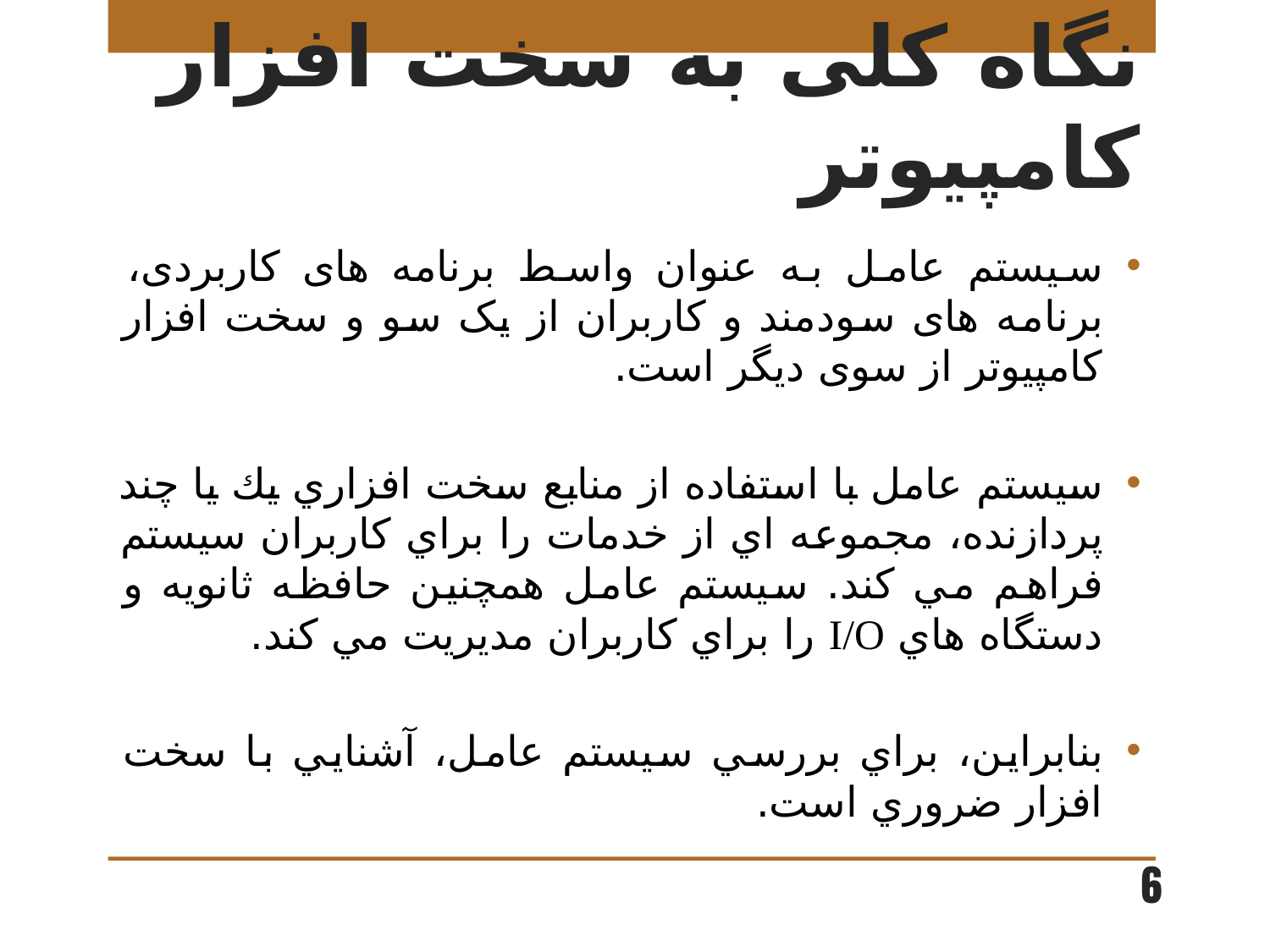

# نگاه کلی به سخت افزار کامپیوتر
سیستم عامل به عنوان واسط برنامه های کاربردی، برنامه های سودمند و کاربران از یک سو و سخت افزار کامپیوتر از سوی دیگر است.

سيستم عامل با استفاده از منابع سخت افزاري يك يا چند پردازنده، مجموعه اي از خدمات را براي كاربران سيستم فراهم مي كند. سيستم عامل همچنين حافظه ثانويه و دستگاه هاي I/O را براي كاربران مديريت مي كند.

بنابراين، براي بررسي سيستم عامل، آشنايي با سخت افزار ضروري است.

6